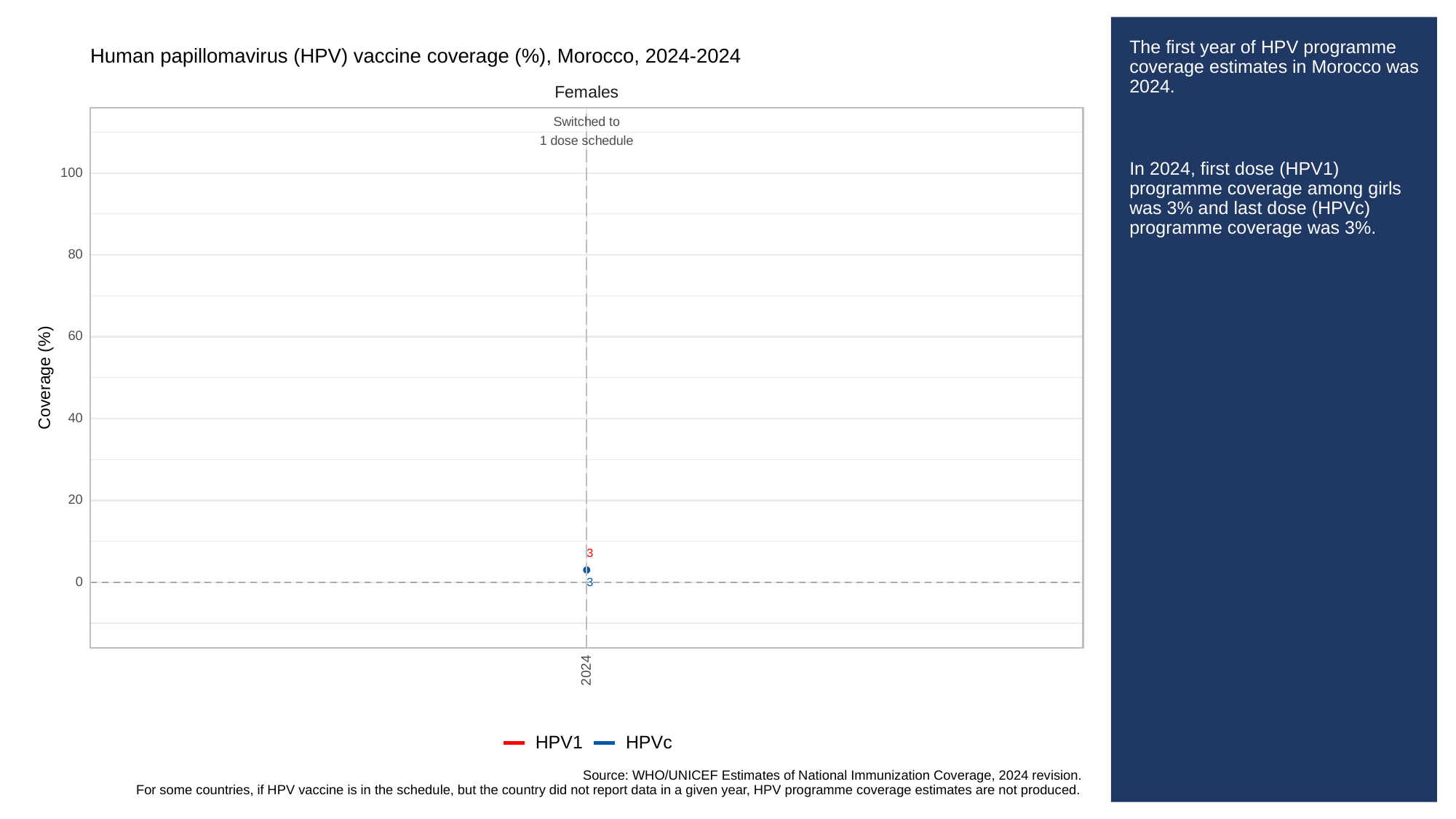

# The first year of HPV programme coverage estimates in Morocco was 2024.

In 2024, first dose (HPV1) programme coverage among girls was 3% and last dose (HPVc) programme coverage was 3%.

Human papillomavirus (HPV) vaccine coverage (%), Morocco, 2024-2024
Females

Switched to

1 dose schedule
100

80

60

Coverage (%)

40

20

3

0
3

2024
HPVc
HPV1

Source: WHO/UNICEF Estimates of National Immunization Coverage, 2024 revision.
For some countries, if HPV vaccine is in the schedule, but the country did not report data in a given year, HPV programme coverage estimates are not produced.